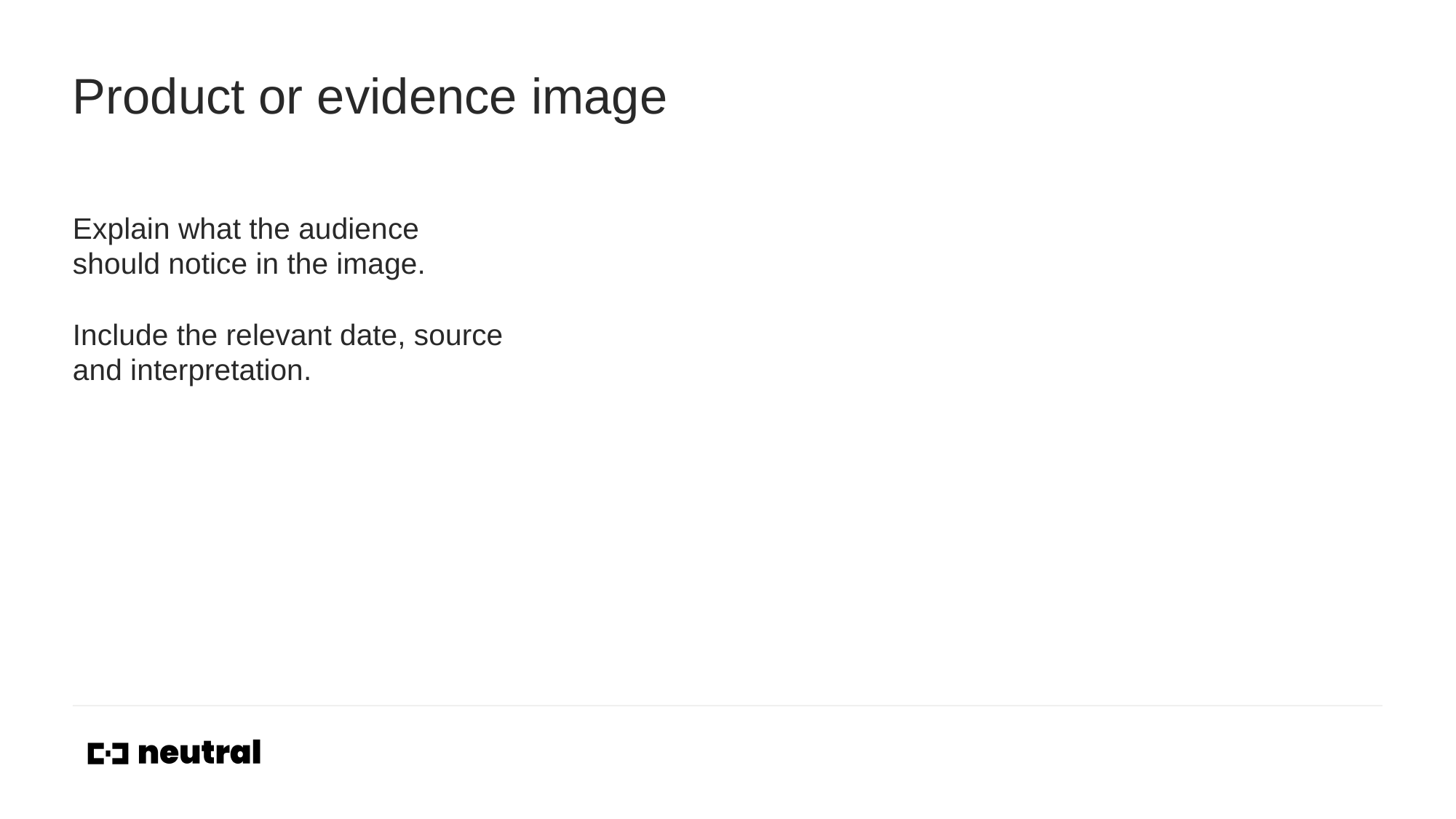

# Product or evidence image

Explain what the audience should notice in the image.

Include the relevant date, source and interpretation.